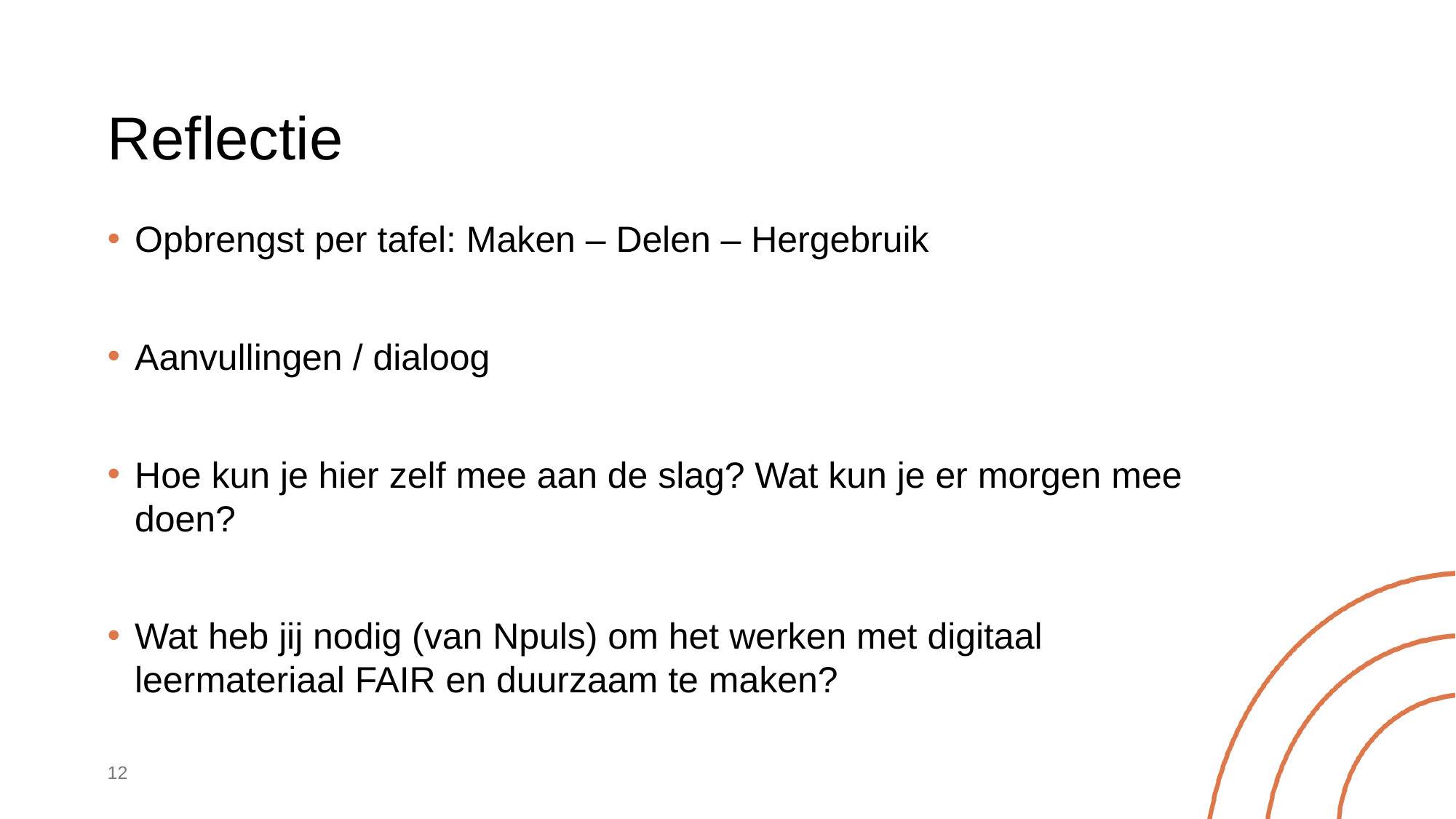

# Reflectie
Opbrengst per tafel: Maken – Delen – Hergebruik

Aanvullingen / dialoog

Hoe kun je hier zelf mee aan de slag? Wat kun je er morgen mee doen?

Wat heb jij nodig (van Npuls) om het werken met digitaal leermateriaal FAIR en duurzaam te maken?

12